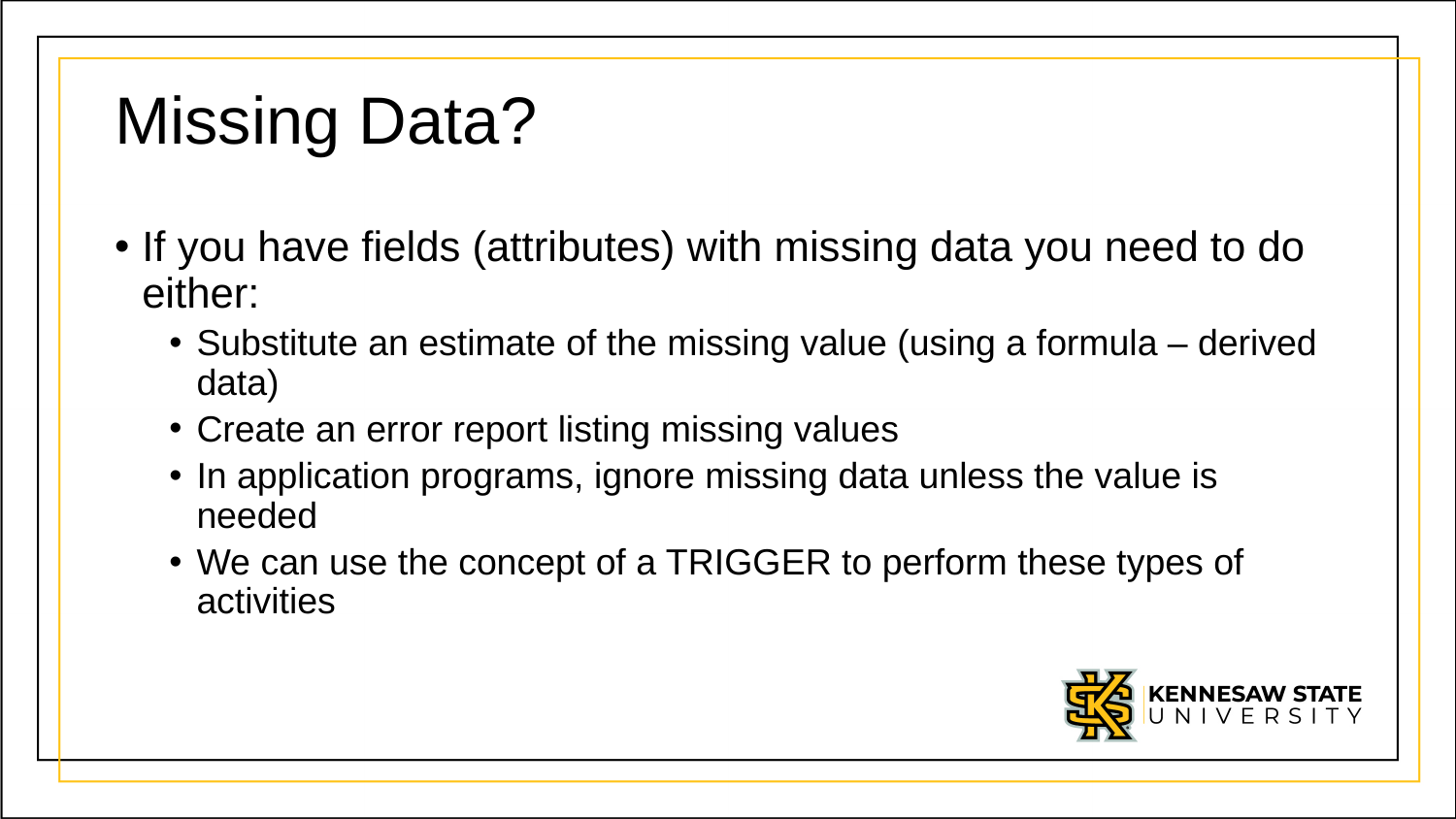

# Missing Data?
If you have fields (attributes) with missing data you need to do either:
Substitute an estimate of the missing value (using a formula – derived data)
Create an error report listing missing values
In application programs, ignore missing data unless the value is needed
We can use the concept of a TRIGGER to perform these types of activities